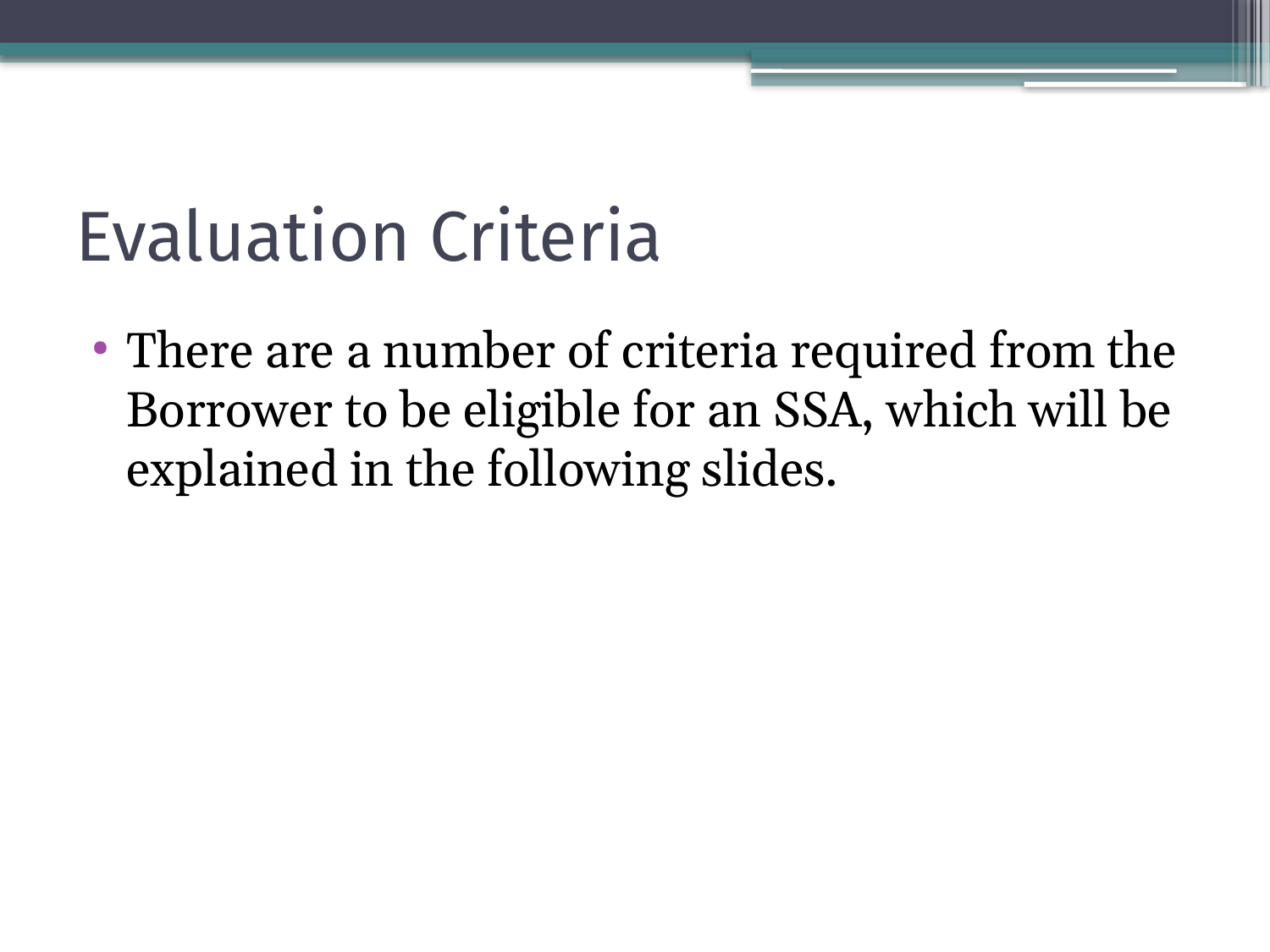

# Evaluation Criteria
There are a number of criteria required from the Borrower to be eligible for an SSA, which will be explained in the following slides.